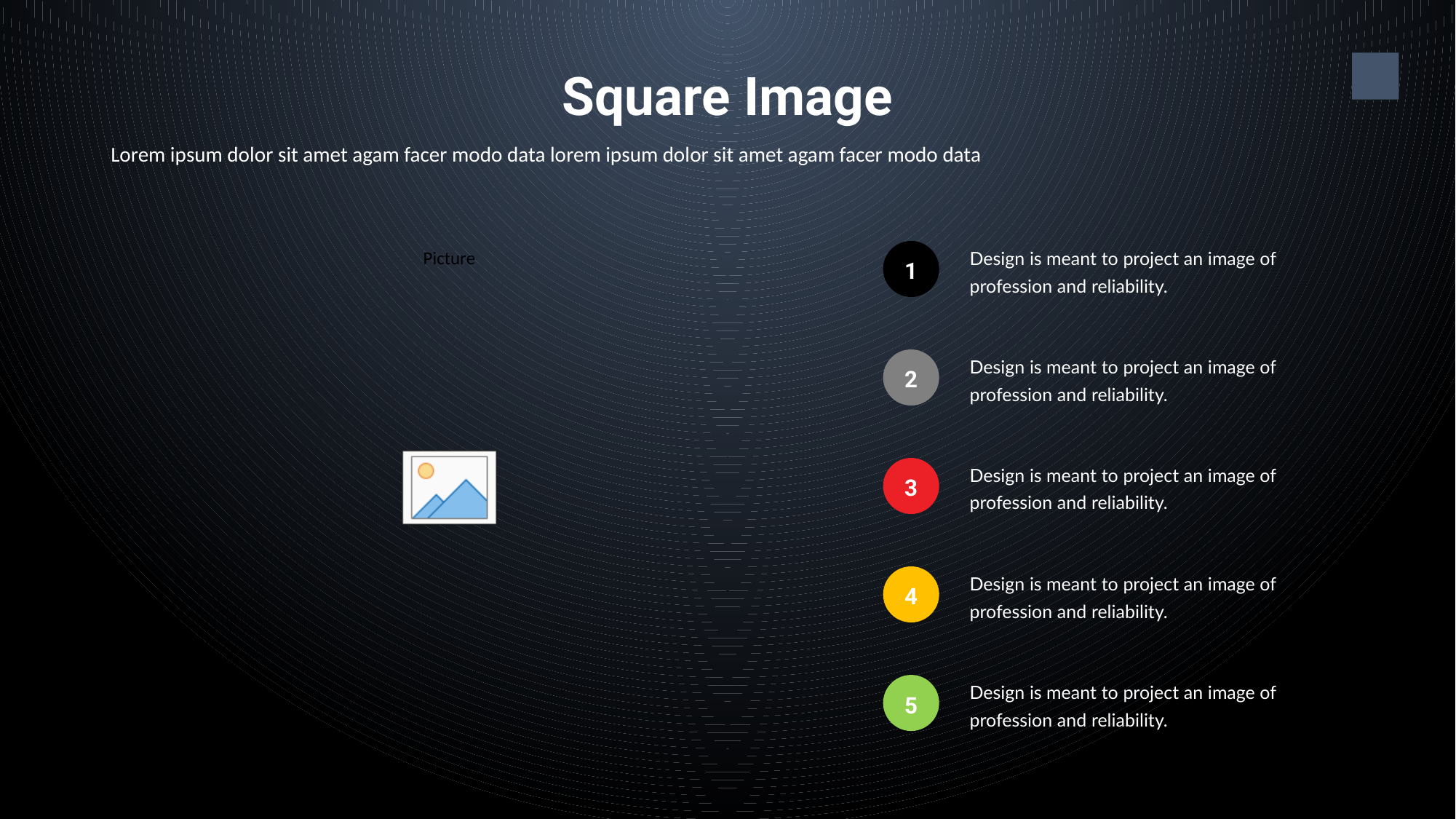

Square Image
22
Lorem ipsum dolor sit amet agam facer modo data lorem ipsum dolor sit amet agam facer modo data

1
Design is meant to project an image of profession and reliability.

2
Design is meant to project an image of profession and reliability.

3
Design is meant to project an image of profession and reliability.

4
Design is meant to project an image of profession and reliability.

5
Design is meant to project an image of profession and reliability.